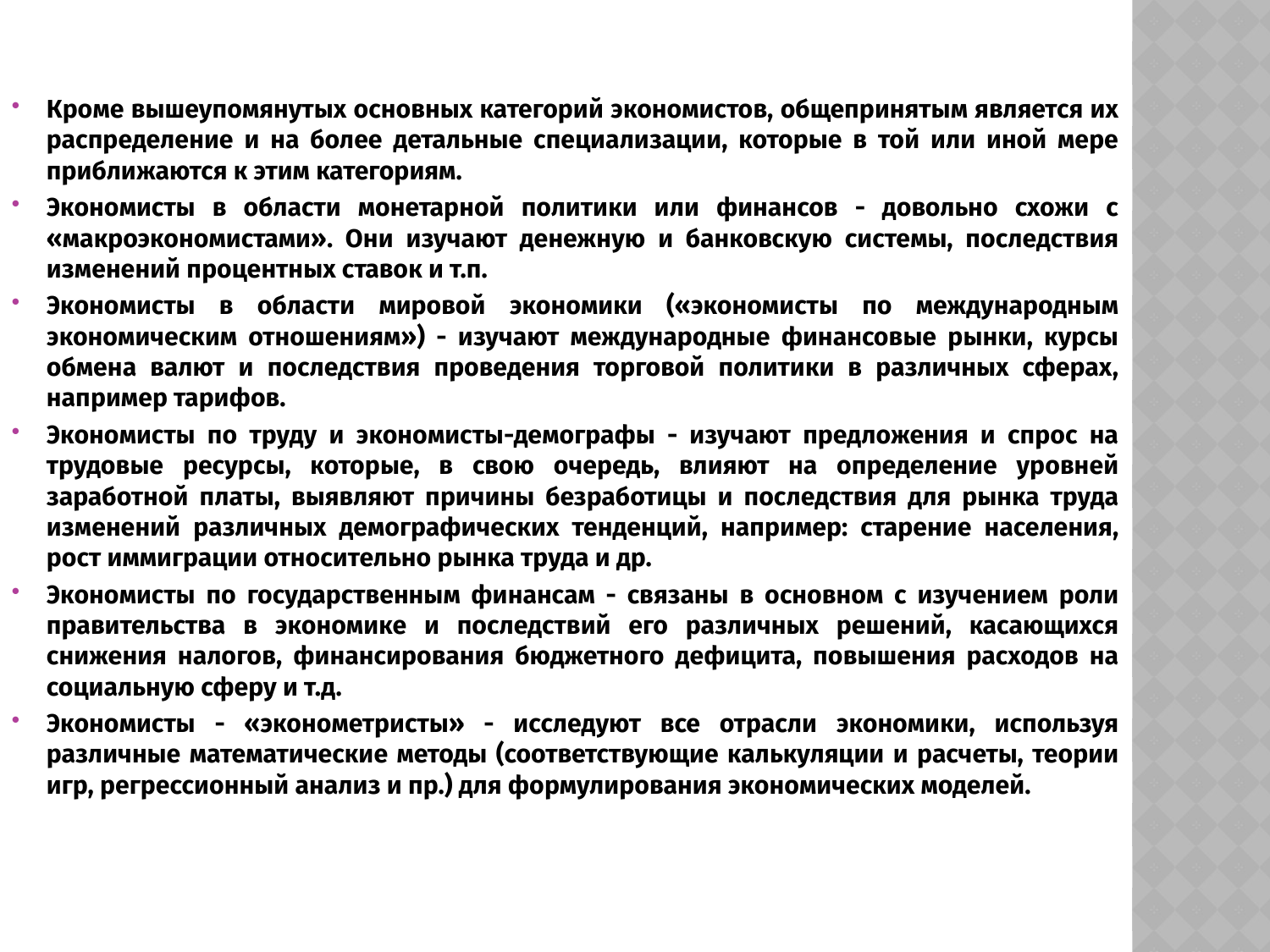

Кроме вышеупомянутых основных категорий экономистов, общепринятым является их распределение и на более детальные специализации, которые в той или иной мере приближаются к этим категориям.
Экономисты в области монетарной политики или финансов - довольно схожи с «макроэкономистами». Они изучают денежную и банковскую системы, последствия изменений процентных ставок и т.п.
Экономисты в области мировой экономики («экономисты по международным экономическим отношениям») - изучают международные финансовые рынки, курсы обмена валют и последствия проведения торговой политики в различных сферах, например тарифов.
Экономисты по труду и экономисты-демографы - изучают предложения и спрос на трудовые ресурсы, которые, в свою очередь, влияют на определение уровней заработной платы, выявляют причины безработицы и последствия для рынка труда изменений различных демографических тенденций, например: старение населения, рост иммиграции относительно рынка труда и др.
Экономисты по государственным финансам - связаны в основном с изучением роли правительства в экономике и последствий его различных решений, касающихся снижения налогов, финансирования бюджетного дефицита, повышения расходов на социальную сферу и т.д.
Экономисты - «эконометристы» - исследуют все отрасли экономики, используя различные математические методы (соответствующие калькуляции и расчеты, теории игр, регрессионный анализ и пр.) для формулирования экономических моделей.